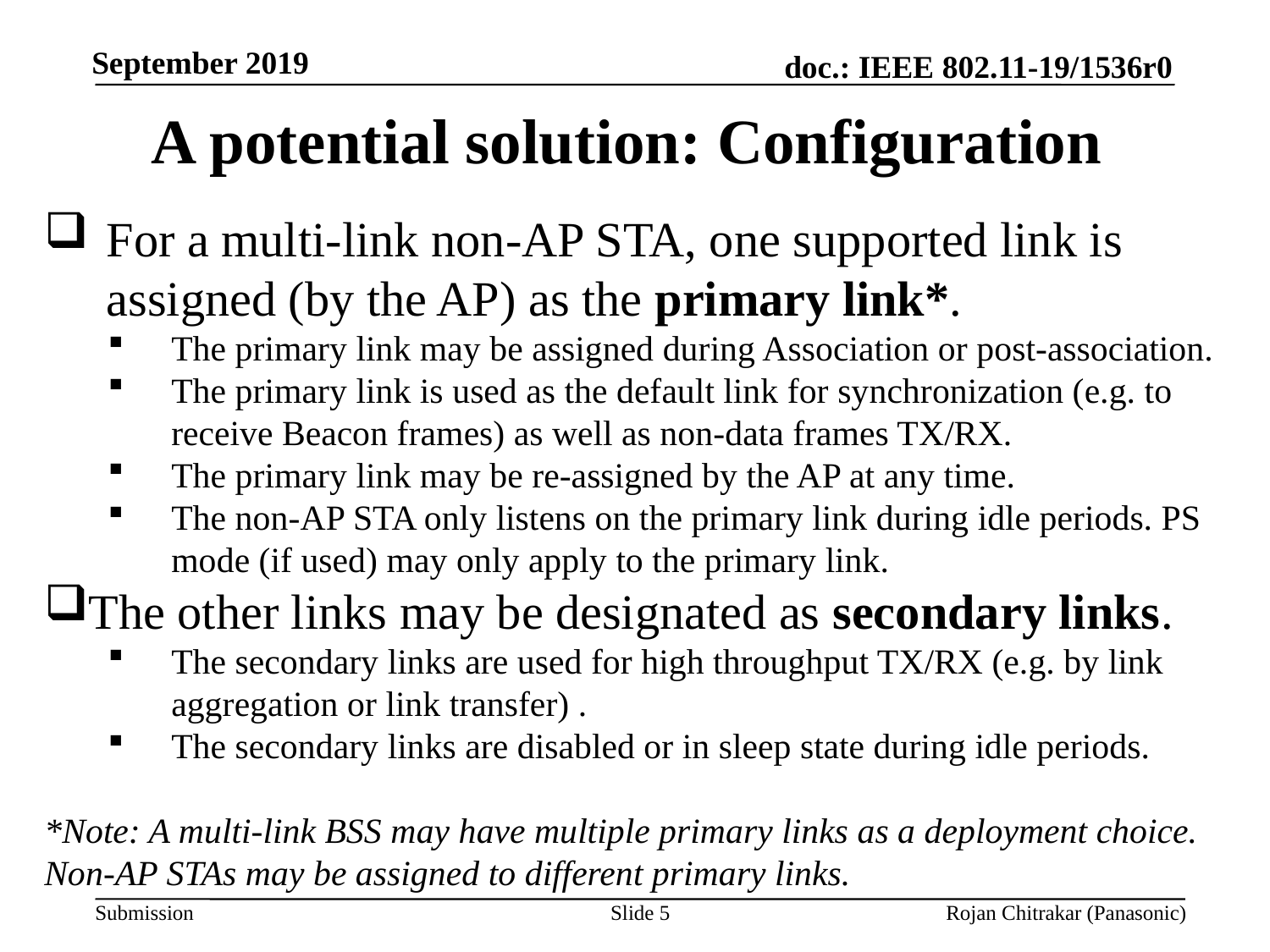

A potential solution: Configuration
For a multi-link non-AP STA, one supported link is assigned (by the AP) as the primary link*.
The primary link may be assigned during Association or post-association.
The primary link is used as the default link for synchronization (e.g. to receive Beacon frames) as well as non-data frames TX/RX.
The primary link may be re-assigned by the AP at any time.
The non-AP STA only listens on the primary link during idle periods. PS mode (if used) may only apply to the primary link.
The other links may be designated as secondary links.
The secondary links are used for high throughput TX/RX (e.g. by link aggregation or link transfer) .
The secondary links are disabled or in sleep state during idle periods.

*Note: A multi-link BSS may have multiple primary links as a deployment choice. Non-AP STAs may be assigned to different primary links.
Slide 5
Rojan Chitrakar (Panasonic)